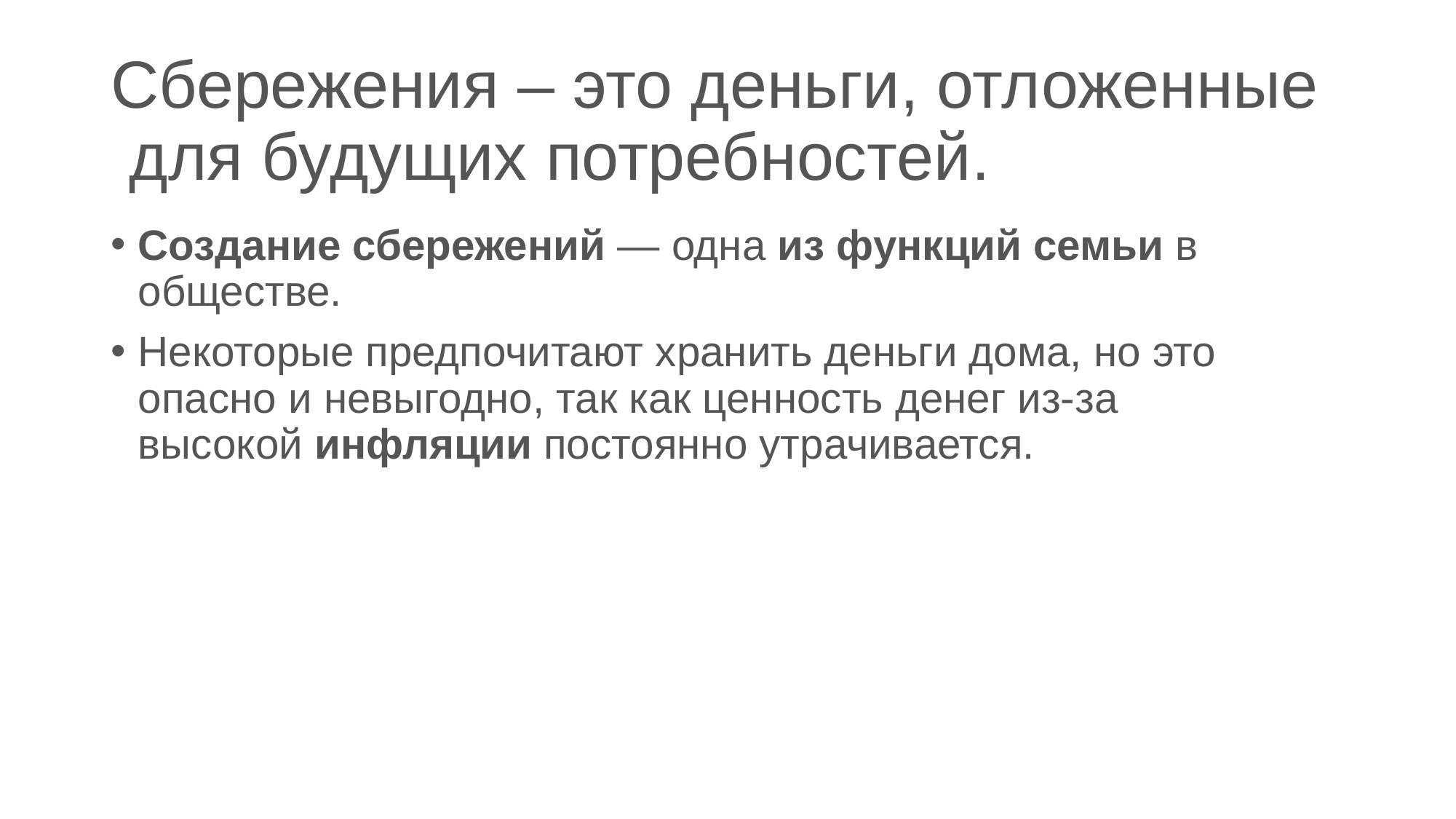

# Сбережения – это деньги, отложенные  для будущих потребностей.
Создание сбережений — одна из функций семьи в обществе.
Некоторые предпочитают хранить деньги дома, но это опасно и невыгодно, так как ценность денег из-за высокой инфляции постоянно утрачивается.